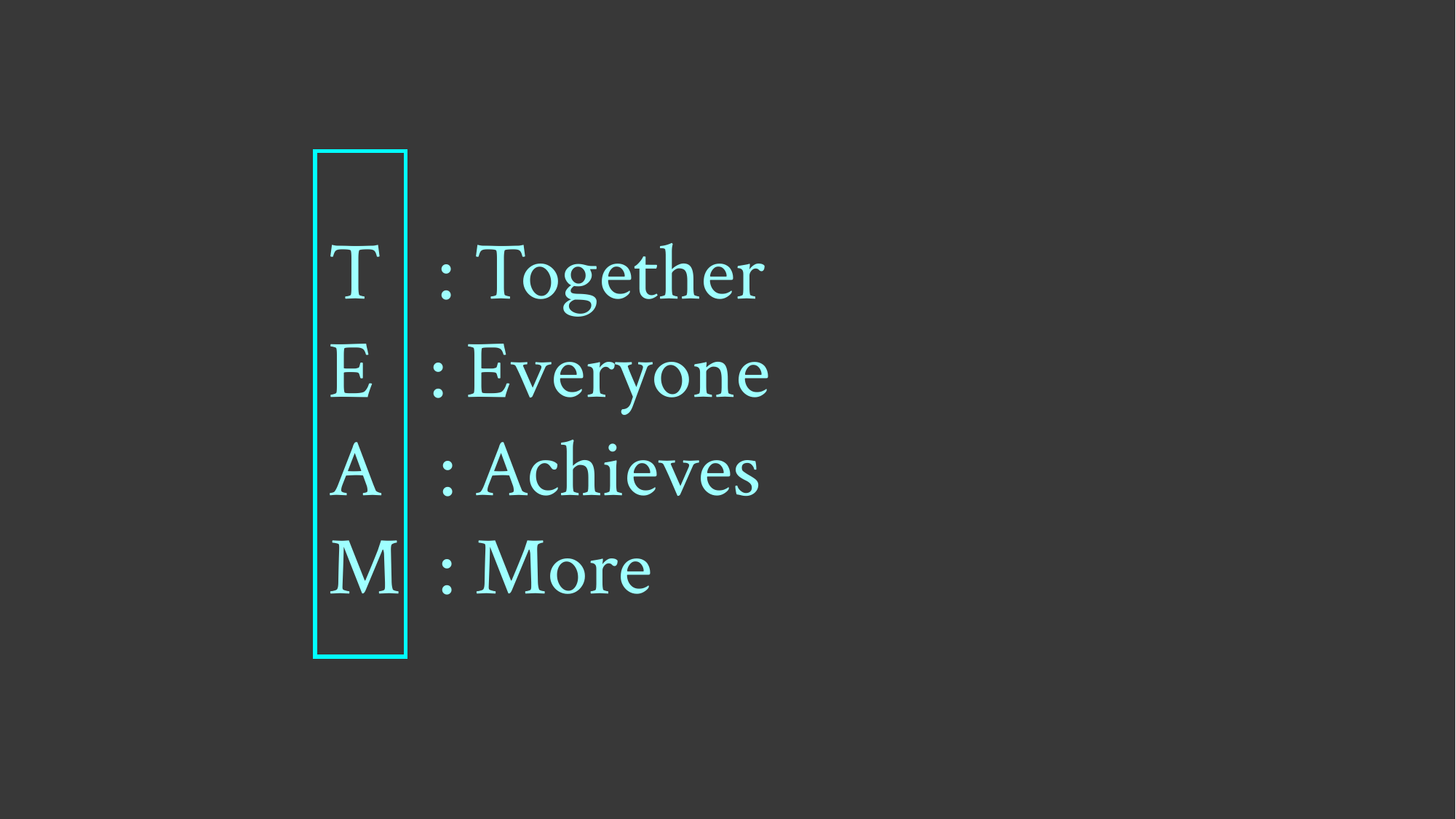

T   : Together
E   : Everyone
A   : Achieves
M  : More